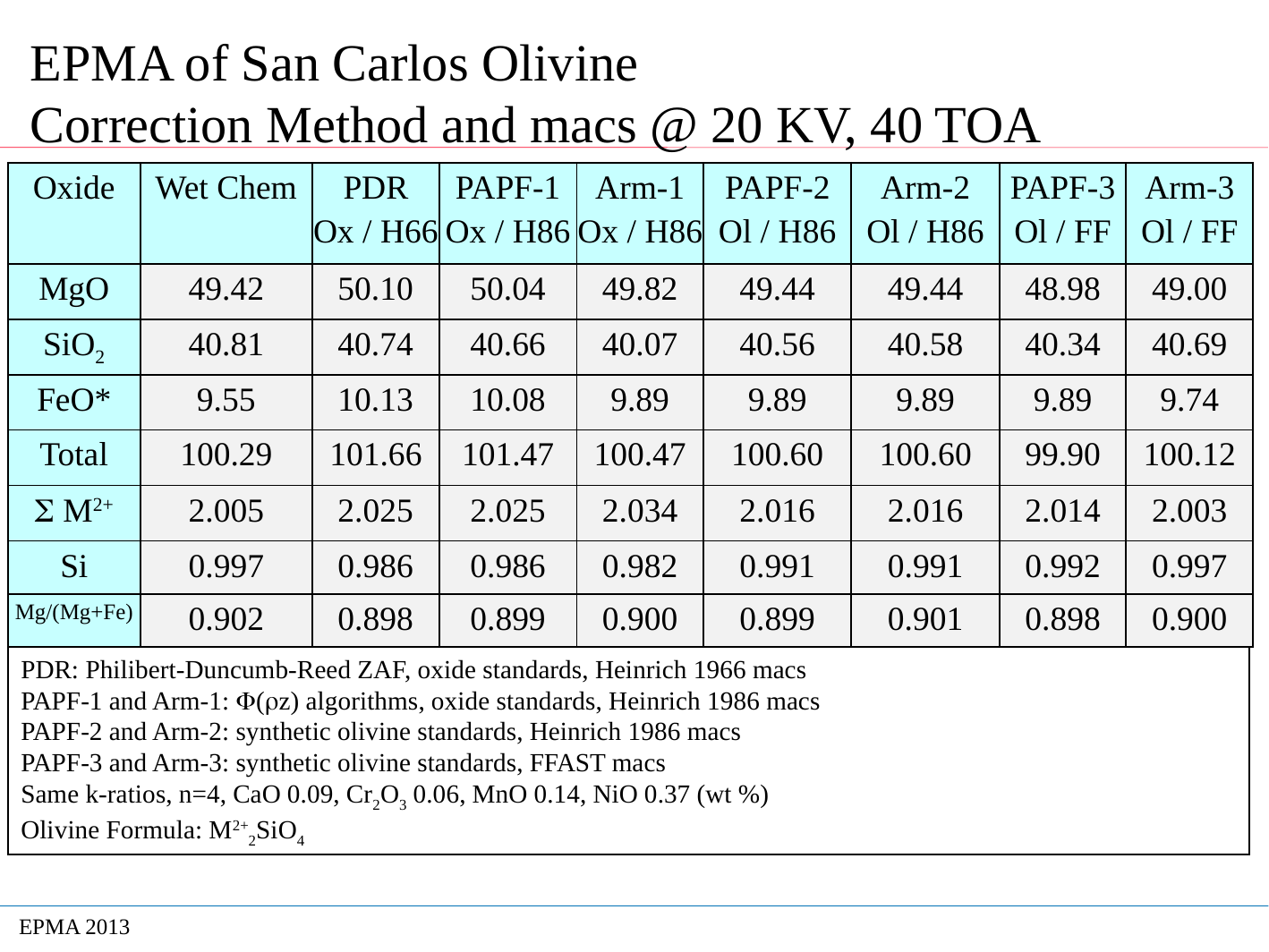

# EPMA of San Carlos Olivine Correction Method and macs @ 20 KV, 40 TOA
| Oxide | Wet Chem | PDR Ox / H66 | PAPF-1 Ox / H86 | Arm-1 Ox / H86 | PAPF-2 Ol / H86 | Arm-2 Ol / H86 | PAPF-3 Ol / FF | Arm-3 Ol / FF |
| --- | --- | --- | --- | --- | --- | --- | --- | --- |
| MgO | 49.42 | 50.10 | 50.04 | 49.82 | 49.44 | 49.44 | 48.98 | 49.00 |
| SiO2 | 40.81 | 40.74 | 40.66 | 40.07 | 40.56 | 40.58 | 40.34 | 40.69 |
| FeO\* | 9.55 | 10.13 | 10.08 | 9.89 | 9.89 | 9.89 | 9.89 | 9.74 |
| Total | 100.29 | 101.66 | 101.47 | 100.47 | 100.60 | 100.60 | 99.90 | 100.12 |
| Σ M2+ | 2.005 | 2.025 | 2.025 | 2.034 | 2.016 | 2.016 | 2.014 | 2.003 |
| Si | 0.997 | 0.986 | 0.986 | 0.982 | 0.991 | 0.991 | 0.992 | 0.997 |
| Mg/(Mg+Fe) | 0.902 | 0.898 | 0.899 | 0.900 | 0.899 | 0.901 | 0.898 | 0.900 |
PDR: Philibert-Duncumb-Reed ZAF, oxide standards, Heinrich 1966 macs
PAPF-1 and Arm-1: Φ(ρz) algorithms, oxide standards, Heinrich 1986 macs
PAPF-2 and Arm-2: synthetic olivine standards, Heinrich 1986 macs
PAPF-3 and Arm-3: synthetic olivine standards, FFAST macs
Same k-ratios, n=4, CaO 0.09, Cr2O3 0.06, MnO 0.14, NiO 0.37 (wt %)
Olivine Formula: M2+2SiO4
EPMA 2013